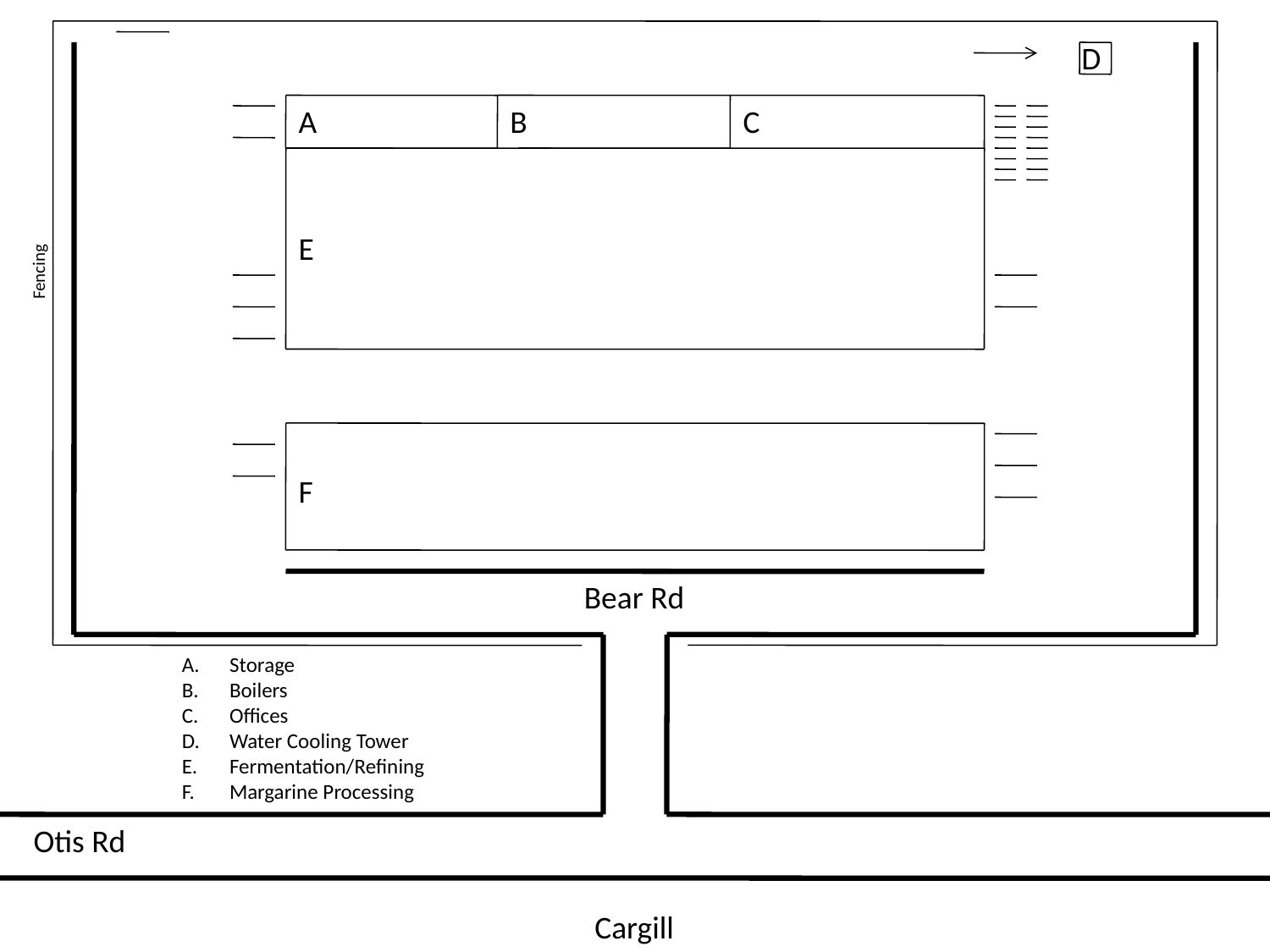

D
A
B
C
E
Fencing
F
Bear Rd
Storage
Boilers
Offices
Water Cooling Tower
Fermentation/Refining
Margarine Processing
Otis Rd
Cargill